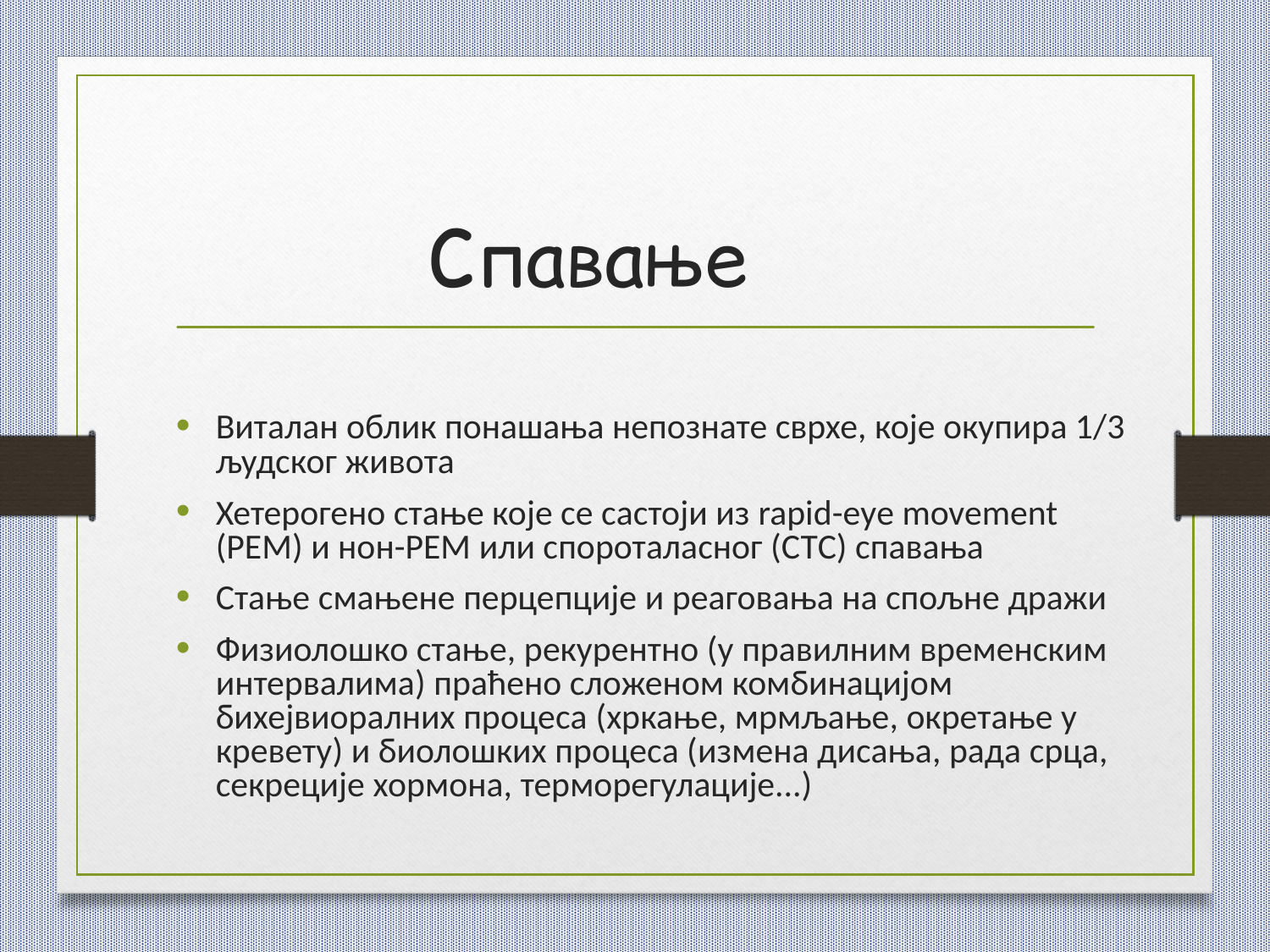

# Спавање

Виталан облик понашања непознате сврхе, које окупира 1/3 људског живота
Хетерогено стање које се састоји из rapid-еyе movement (РЕМ) и нон-РЕМ или спороталасног (СTС) спавања
Стање смањене перцепције и реаговања на спољне дражи
Физиолошко стање, рекурентно (у правилним временским интервалима) праћено сложеном комбинацијом бихејвиоралних процеса (хркање, мрмљање, окретање у кревету) и биолошких процеса (измена дисања, рада срца, секреције хормона, терморегулације...)